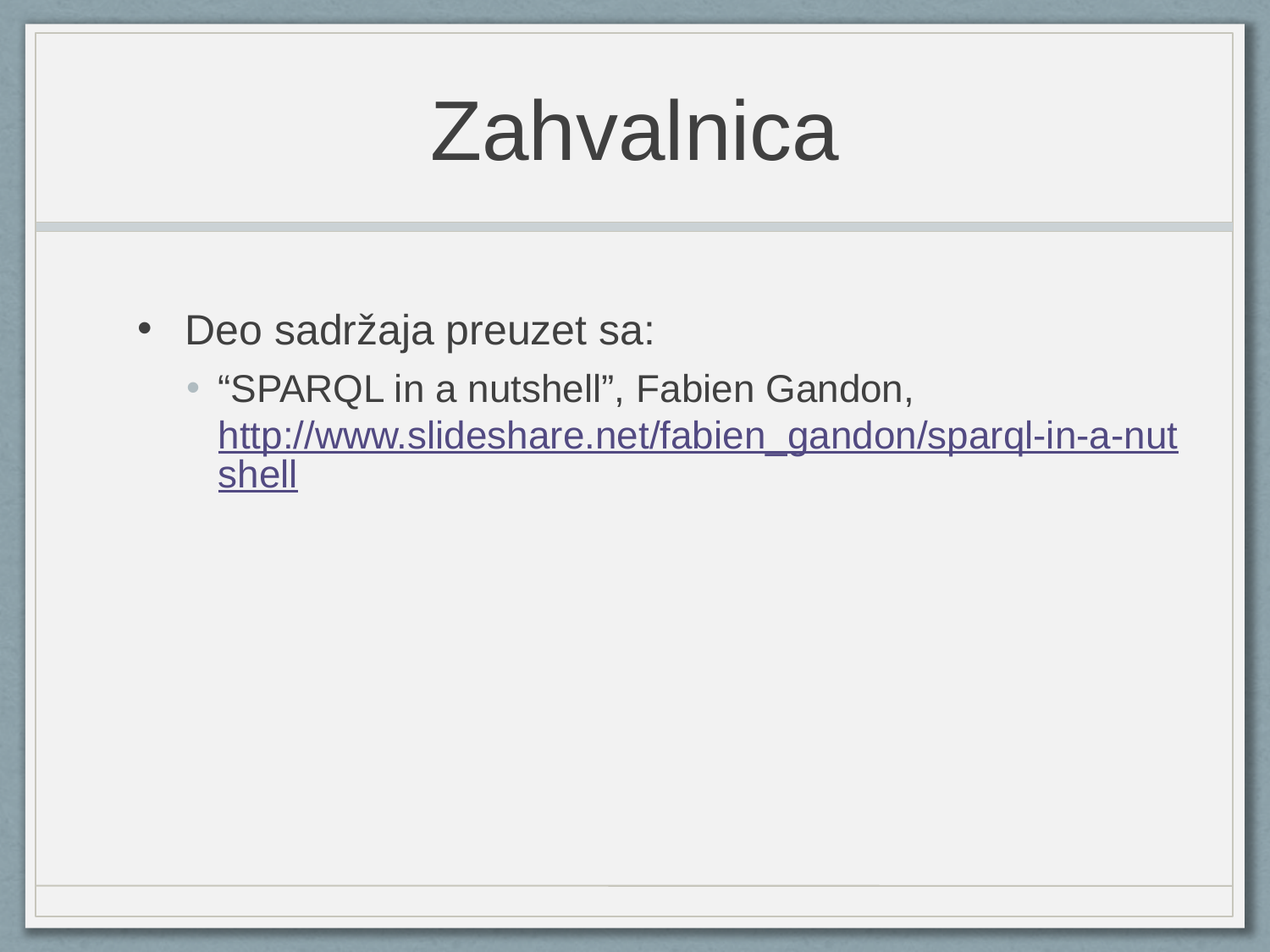

# Zahvalnica
Deo sadržaja preuzet sa:
“SPARQL in a nutshell”, Fabien Gandon, http://www.slideshare.net/fabien_gandon/sparql-in-a-nutshell